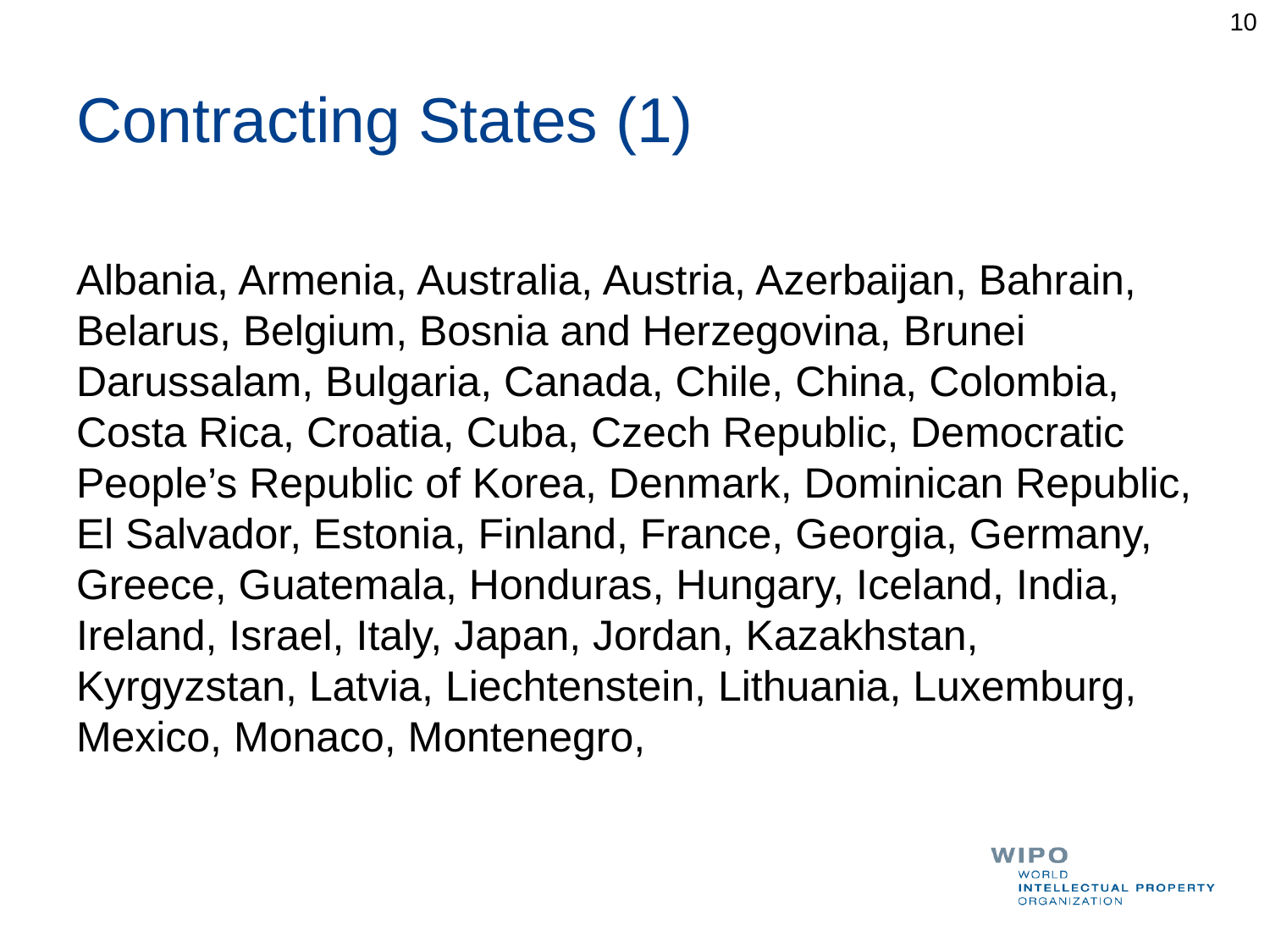

10
# Contracting States (1)
Albania, Armenia, Australia, Austria, Azerbaijan, Bahrain, Belarus, Belgium, Bosnia and Herzegovina, Brunei Darussalam, Bulgaria, Canada, Chile, China, Colombia, Costa Rica, Croatia, Cuba, Czech Republic, Democratic People’s Republic of Korea, Denmark, Dominican Republic, El Salvador, Estonia, Finland, France, Georgia, Germany, Greece, Guatemala, Honduras, Hungary, Iceland, India, Ireland, Israel, Italy, Japan, Jordan, Kazakhstan, Kyrgyzstan, Latvia, Liechtenstein, Lithuania, Luxemburg, Mexico, Monaco, Montenegro,